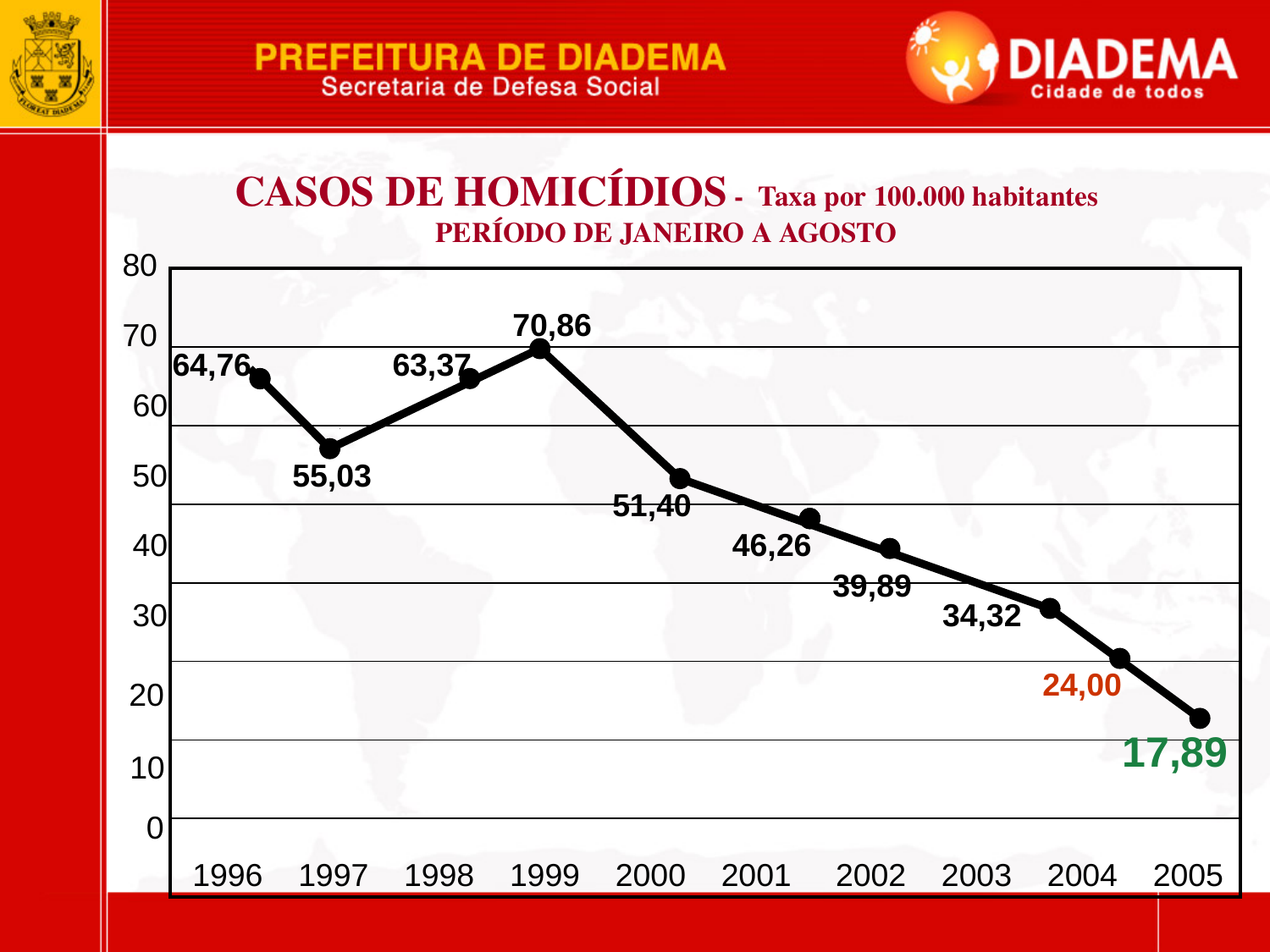

CASOS DE HOMICÍDIOS -  Taxa por 100.000 habitantes
PERÍODO DE JANEIRO A AGOSTO
80

|  |
| --- |
|  |
|  |
|  |
|  |
|  |
|  |
|  |

70,86
70
64,76
63,37

60

50
55,03

51,40

40
46,26

39,89
30
34,32

24,00
   20

17,89
10
   0
1996    1997    1998    1999    2000    2001     2002    2003    2004    2005